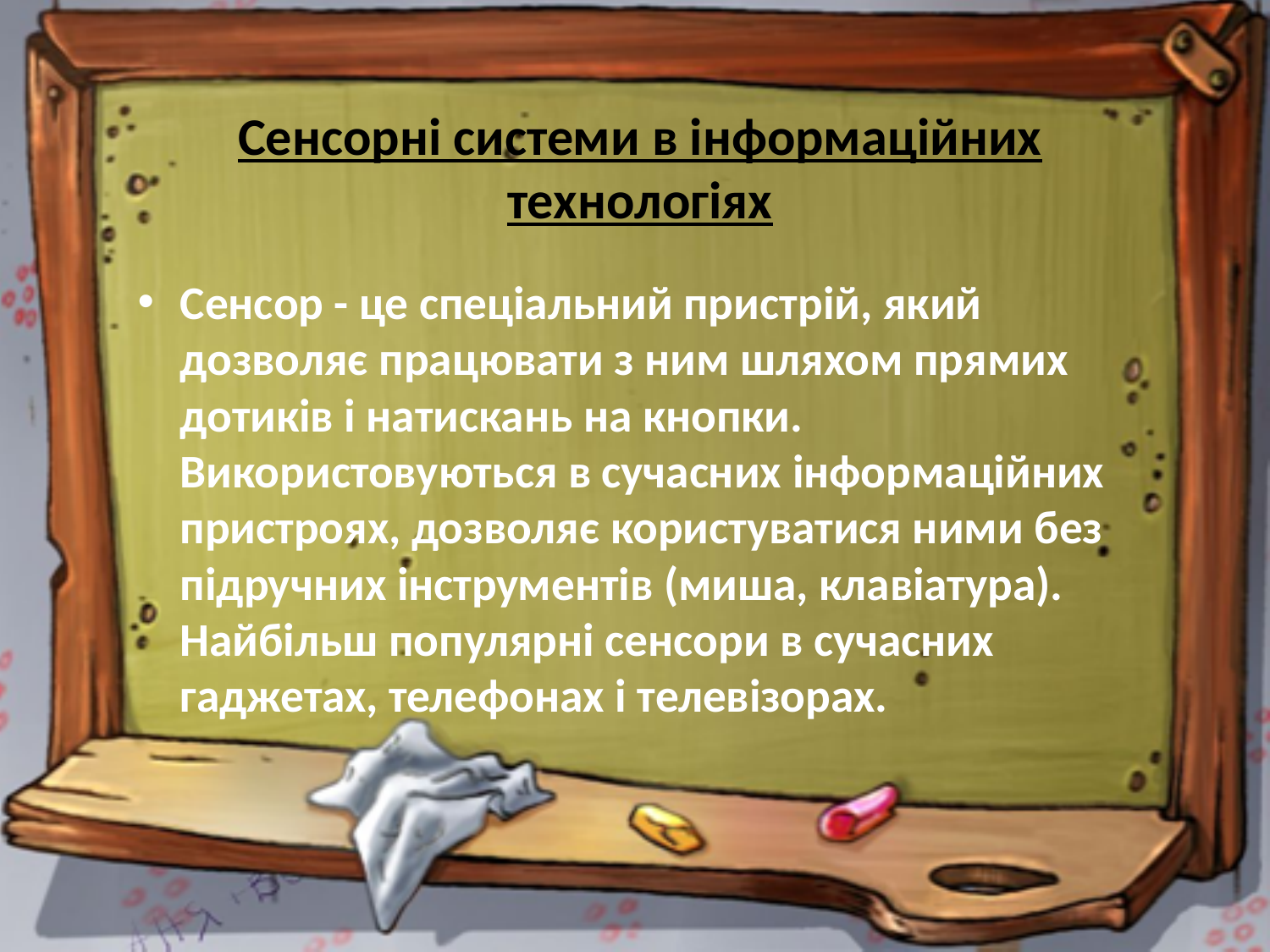

# Сенсорні системи в інформаційних технологіях
Сенсор - це спеціальний пристрій, який дозволяє працювати з ним шляхом прямих дотиків і натискань на кнопки. Використовуються в сучасних інформаційних пристроях, дозволяє користуватися ними без підручних інструментів (миша, клавіатура). Найбільш популярні сенсори в сучасних гаджетах, телефонах і телевізорах.